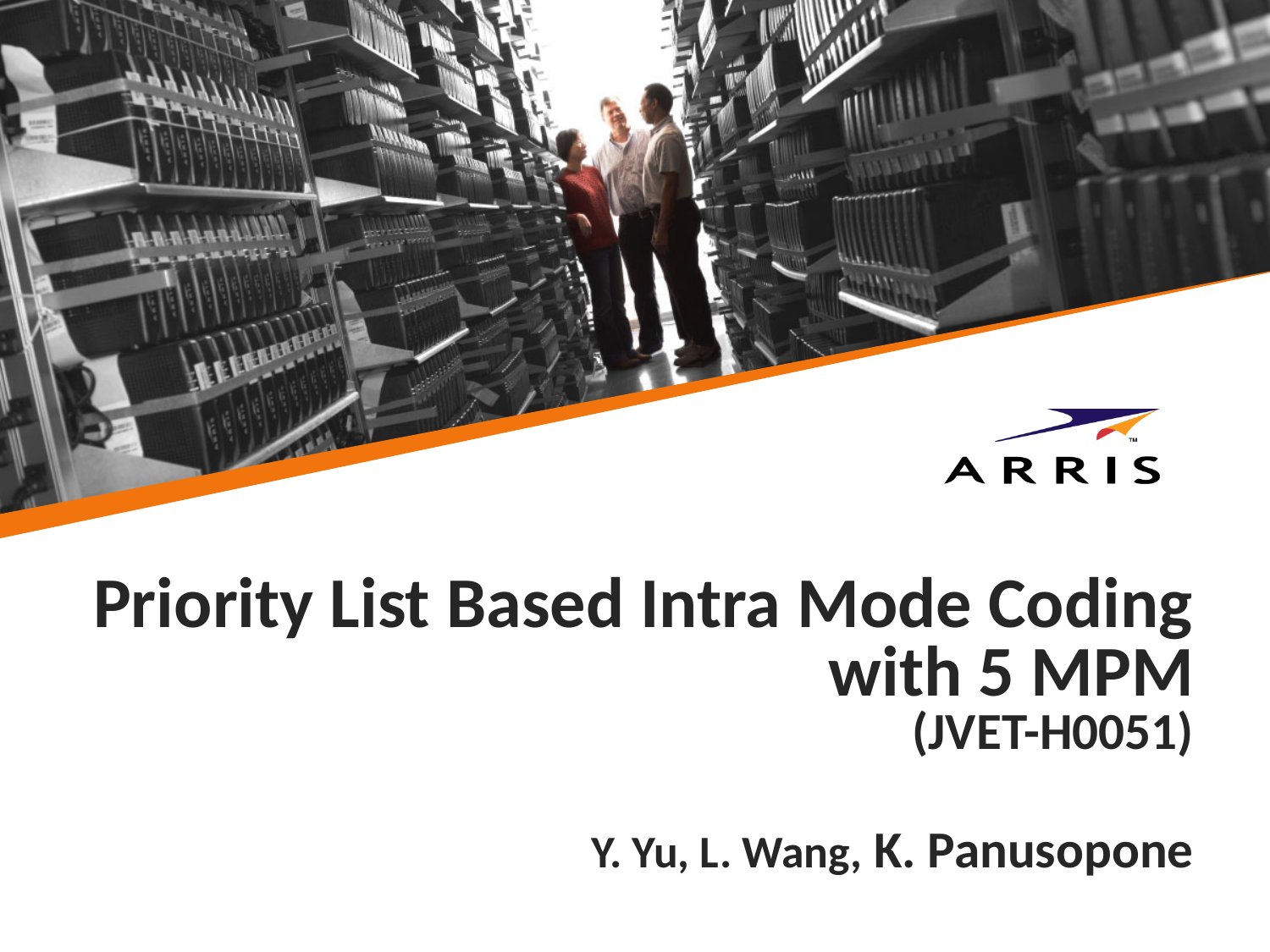

# Priority List Based Intra Mode Coding with 5 MPM (JVET-H0051) Y. Yu, L. Wang, K. Panusopone